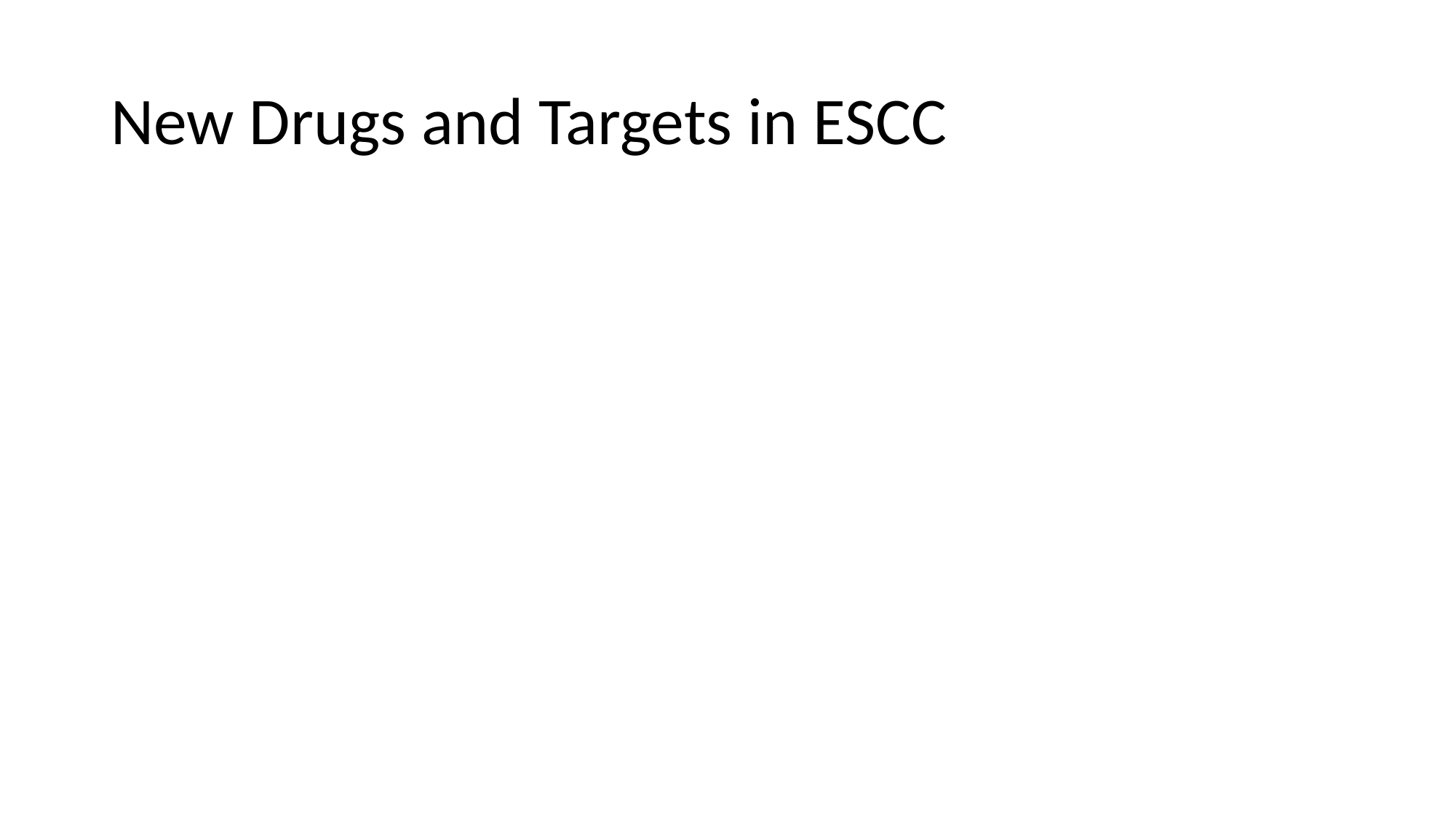

# New Drugs and Targets in ESCC